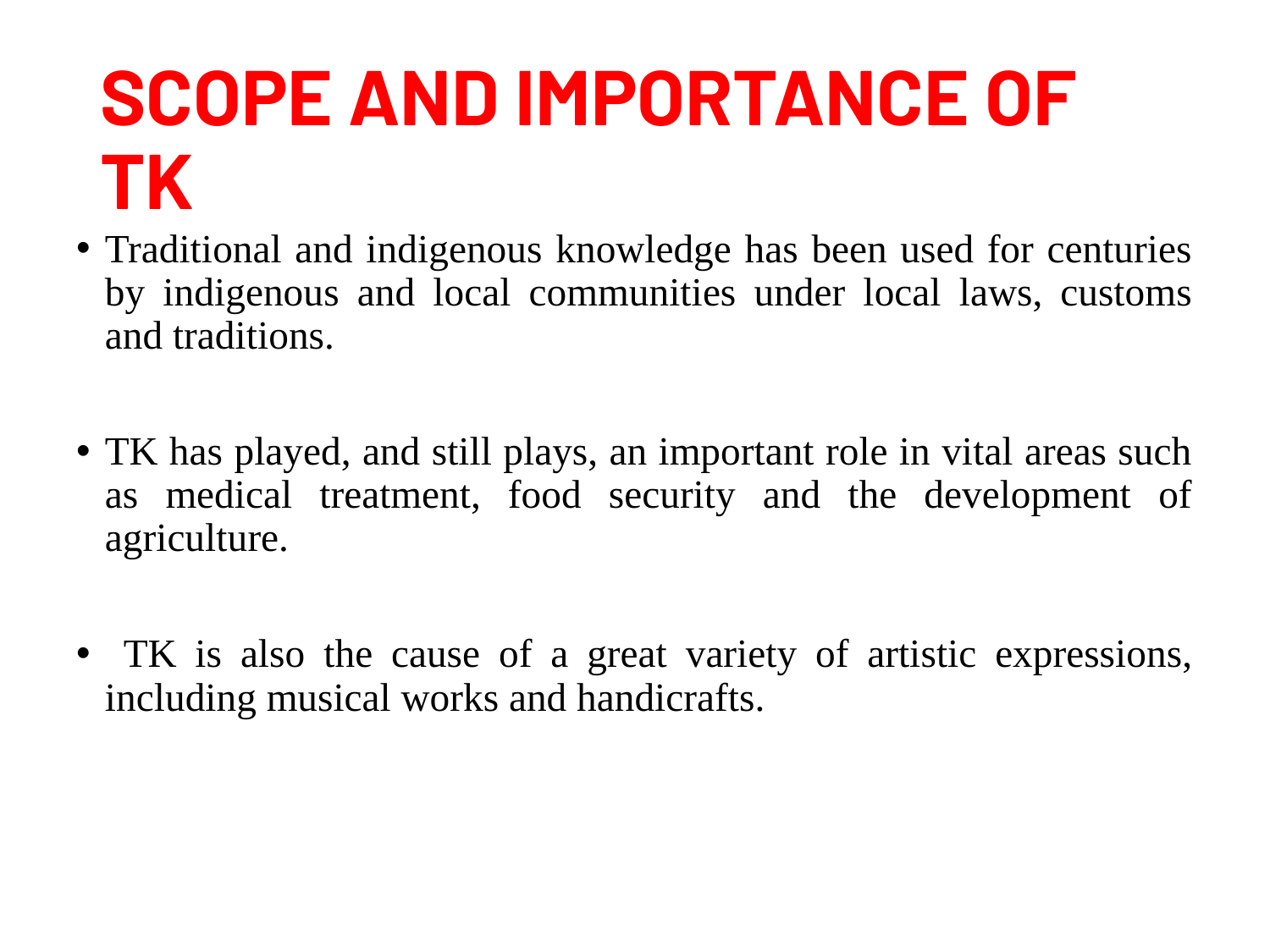

# SCOPE AND IMPORTANCE OF TK
Traditional and indigenous knowledge has been used for centuries by indigenous and local communities under local laws, customs and traditions.

TK has played, and still plays, an important role in vital areas such as medical treatment, food security and the development of agriculture.

 TK is also the cause of a great variety of artistic expressions, including musical works and handicrafts.